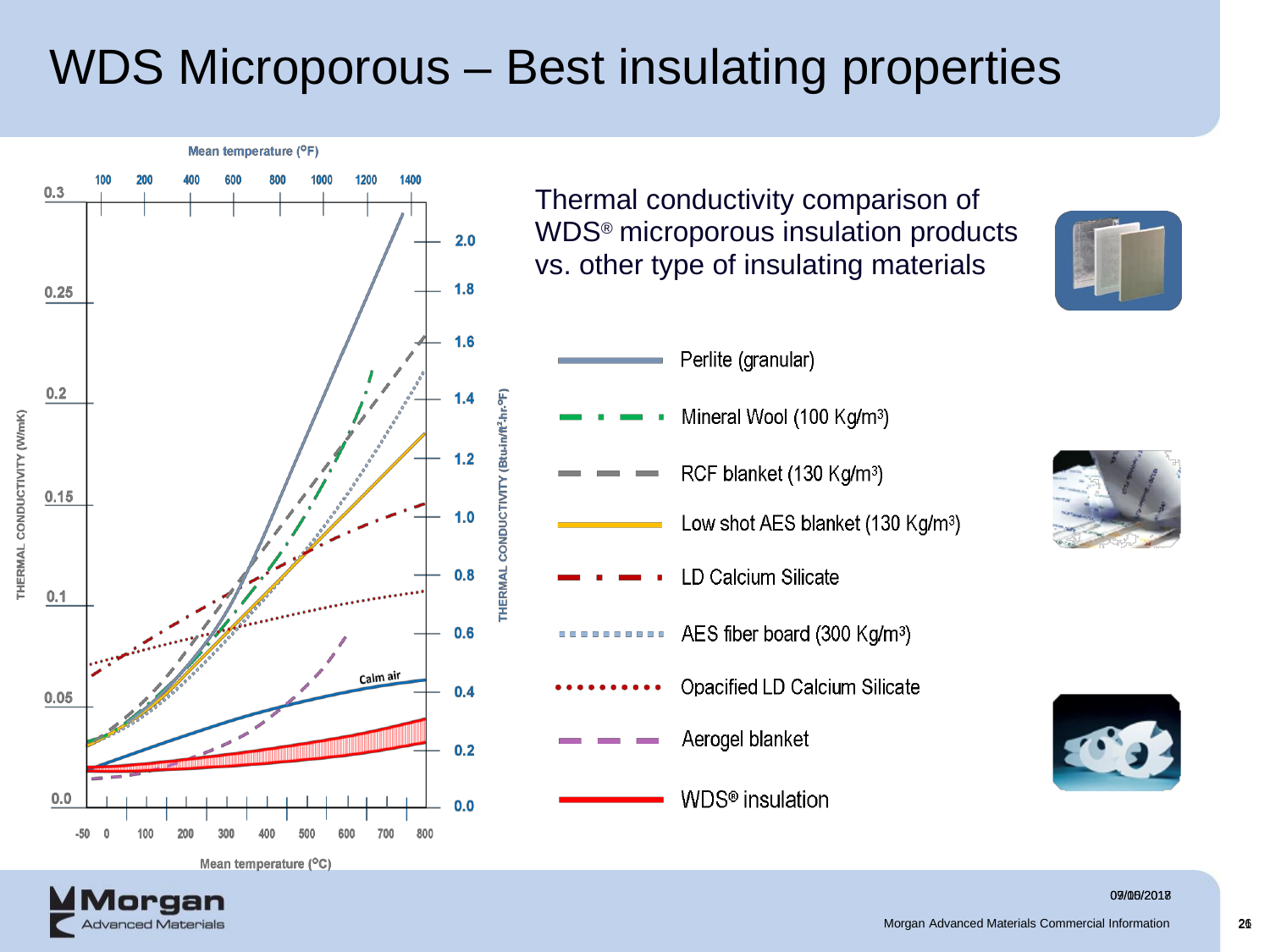

WDS
Microporous
–
Best insulating properties

Thermal conductivity comparison of
WDS® microporous insulation products vs. other type of insulating materials

07/05/2018
09/10/2017
21
Morgan Advanced Materials Commercial Information
26